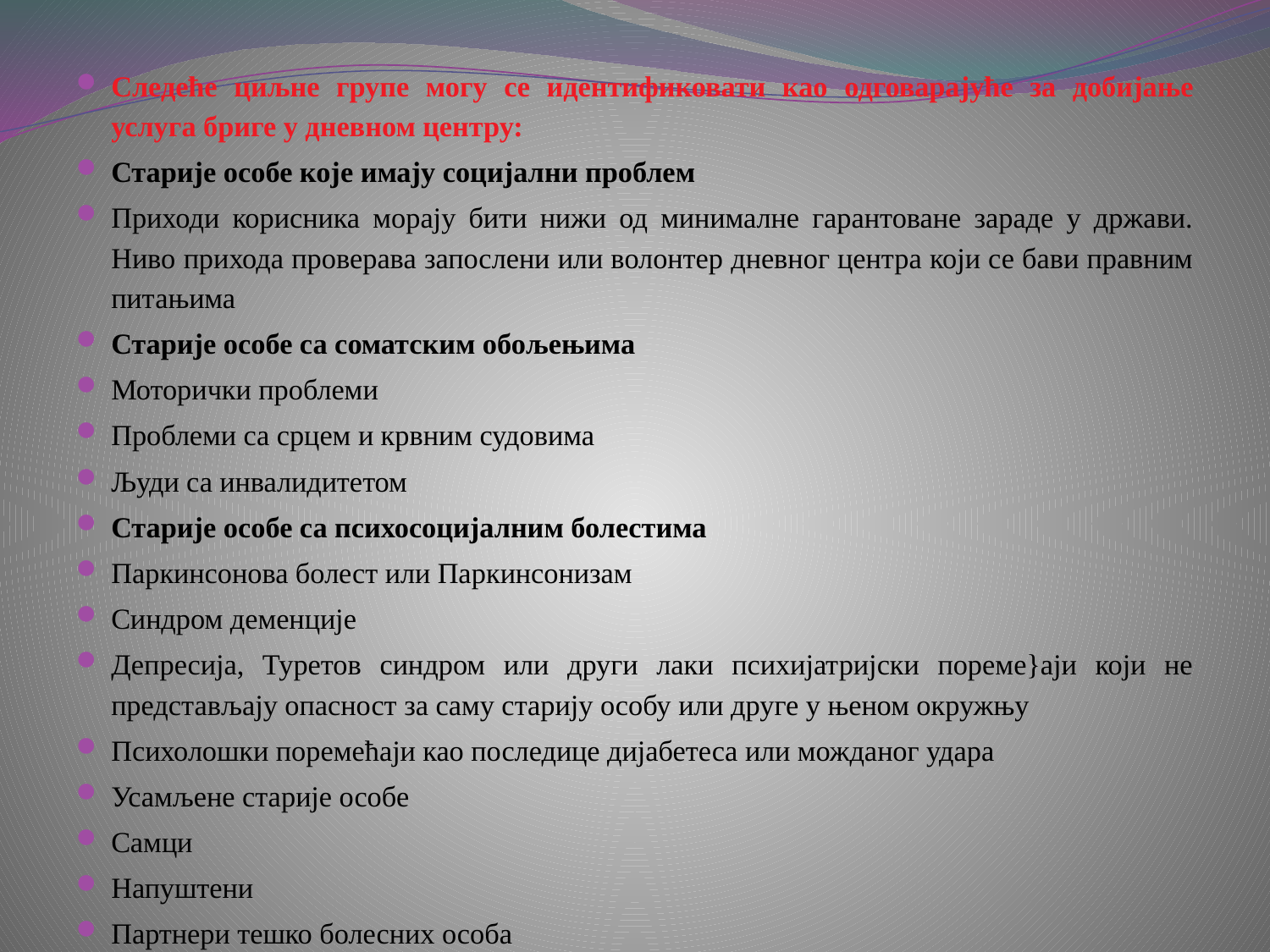

Следеће циљне групе могу се идентификовати као одговарајуће за добијање услуга бриге у дневном центру:
Старије особе које имају социјални проблем
Приходи корисника морају бити нижи од минималне гарантоване зараде у држави. Ниво прихода проверава запослени или волонтер дневног центра који се бави правним питањима
Старије особе са соматским обољењима
Моторички проблеми
Проблеми са срцем и крвним судовима
Људи са инвалидитетом
Старије особе са психосоцијалним болестима
Паркинсонова болест или Паркинсонизам
Синдром деменције
Депресија, Туретов синдром или други лаки психијатријски пореме}аји који не представљају опасност за саму старију особу или друге у њеном окружњу
Психолошки поремећаји као последице дијабетеса или можданог удара
Усамљене старије особе
Самци
Напуштени
Партнери тешко болесних особа